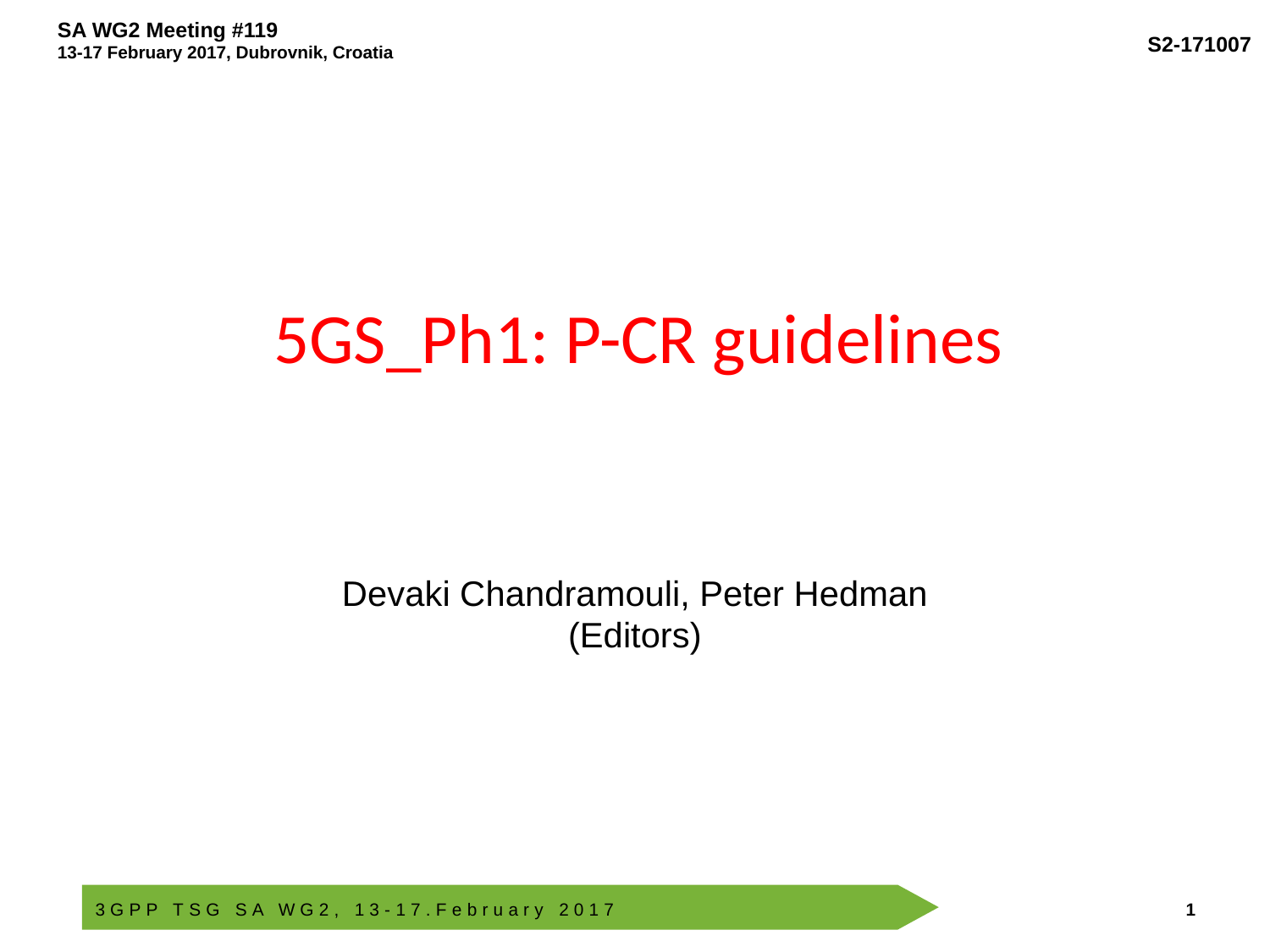

# 5GS_Ph1: P-CR guidelines
Devaki Chandramouli, Peter Hedman
(Editors)